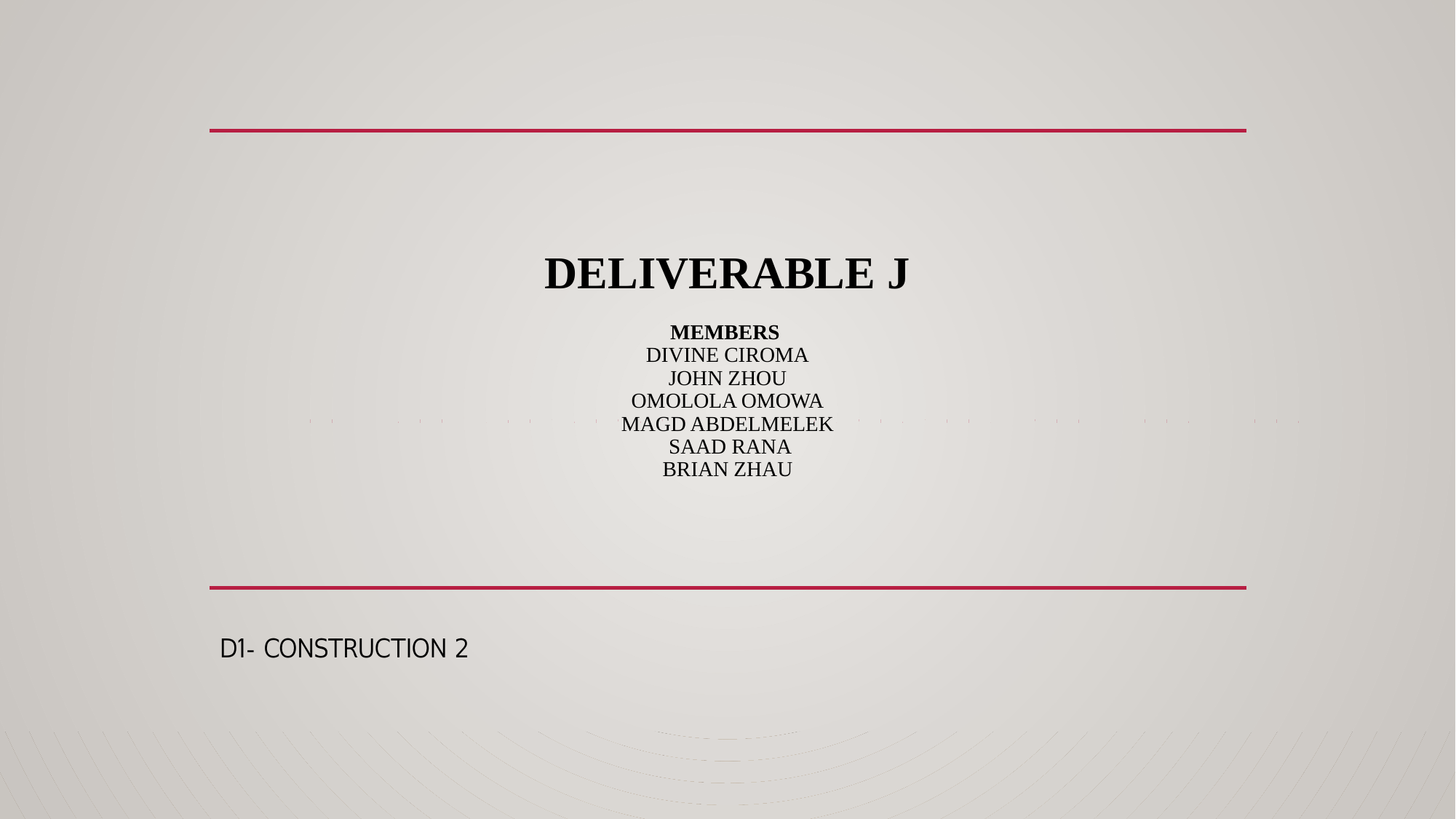

# DELIVERABLE J MEMBERS DIVINE CIROMA JOHN ZHOU OMOLOLA OMOWA MAGD ABDELMELEK  SAAD RANA BRIAN ZHAU
D1- CONSTRUCTION 2